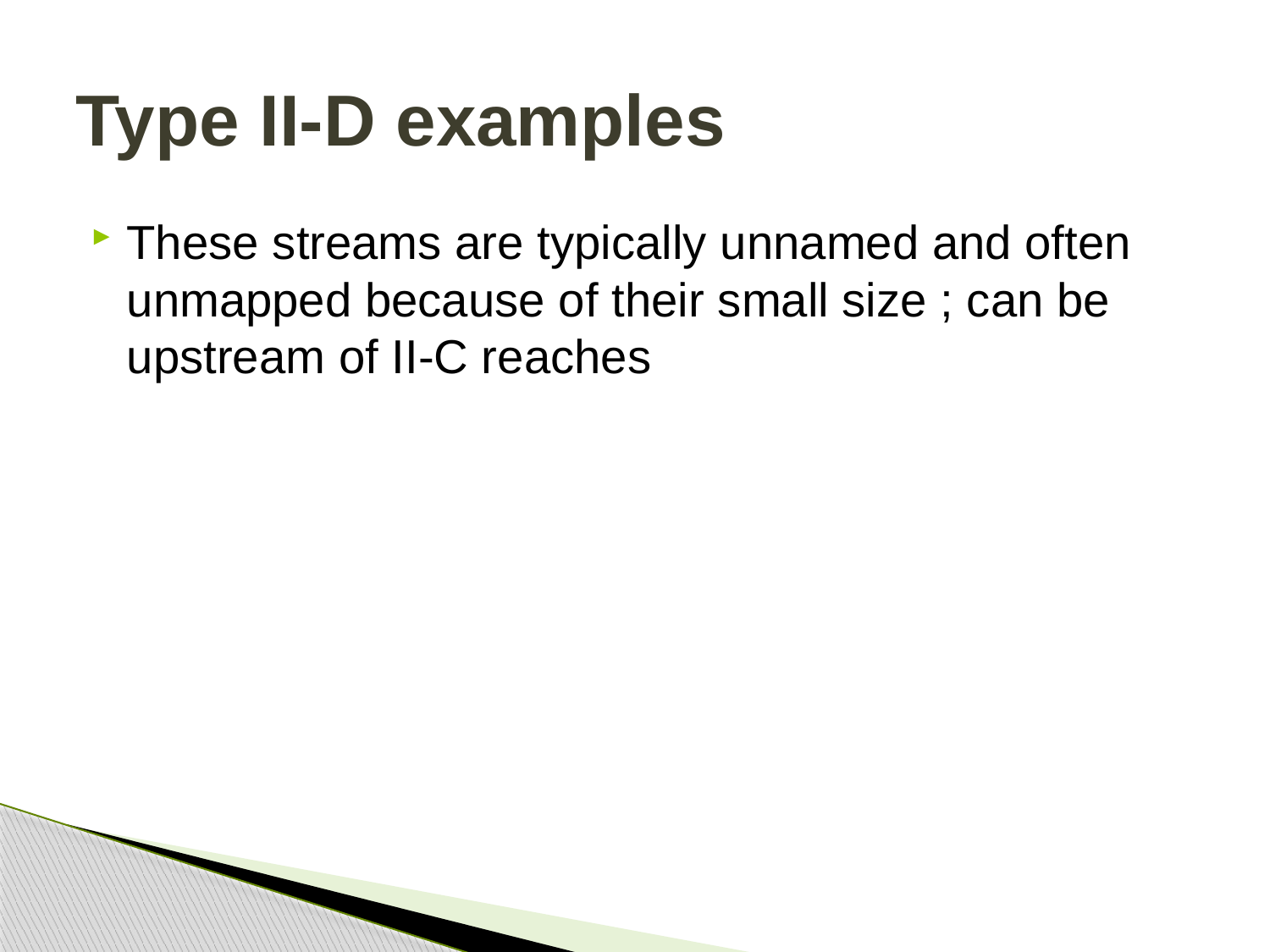

# Type II-D examples
These streams are typically unnamed and often unmapped because of their small size ; can be upstream of II-C reaches